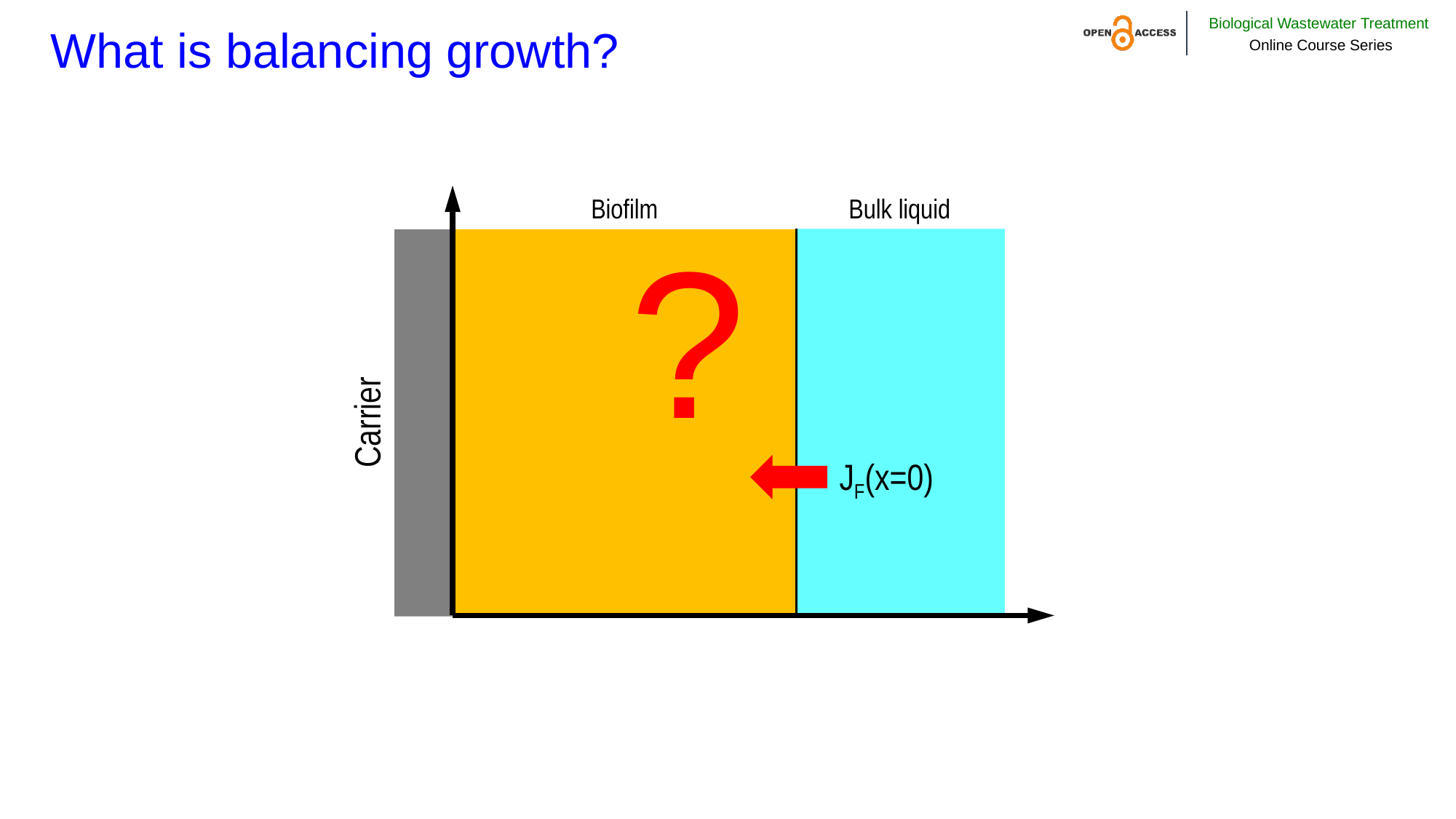

# What is balancing growth?
Biofilm
Bulk liquid
?

Carrier
JF(x=0)